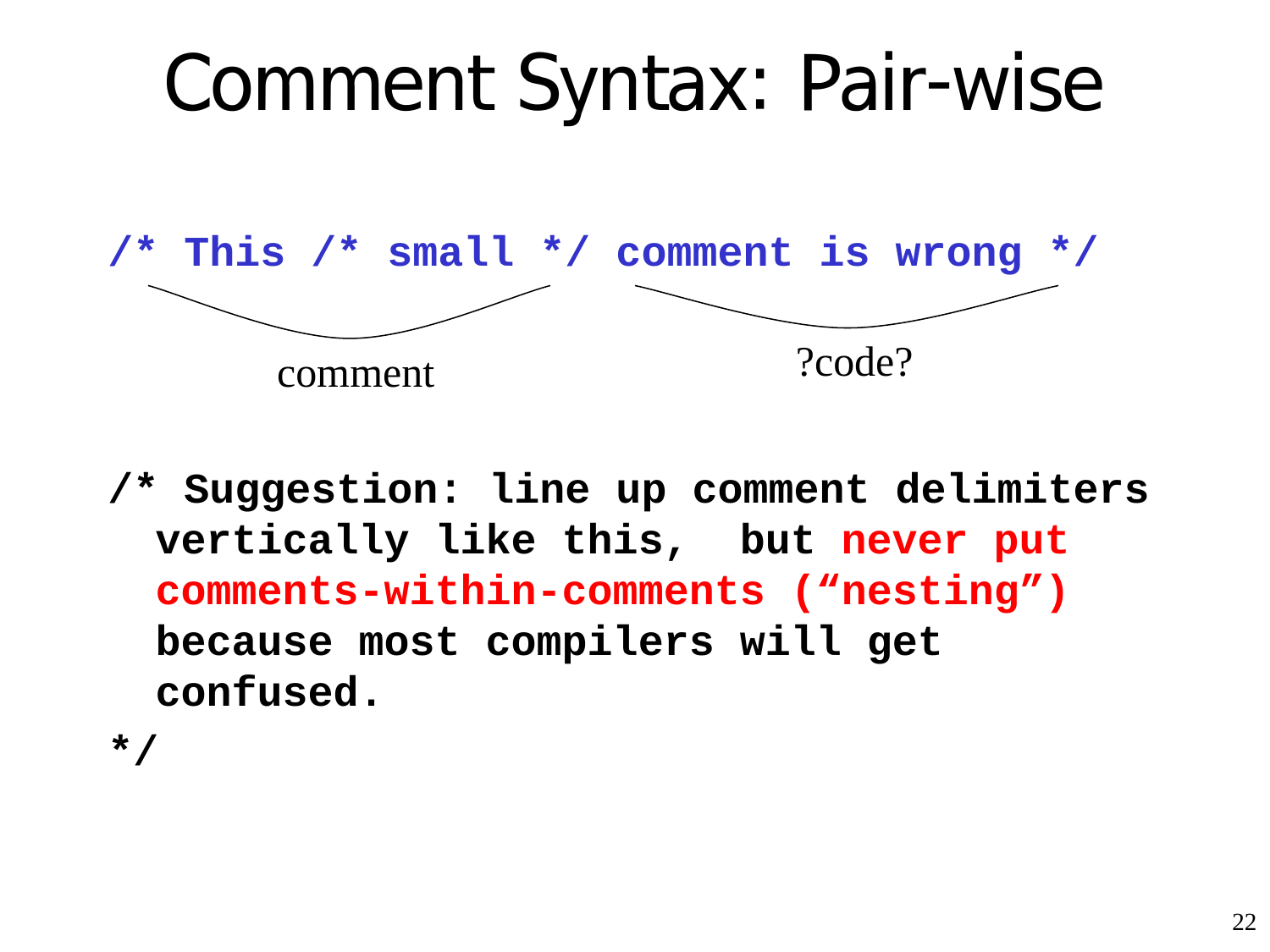

Comment Syntax: Pair-wise

/* This /* small */ comment is wrong */

/* Suggestion: line up comment delimiters vertically like this,  but never put comments-within-comments (“nesting”) because most compilers will get confused.
*/

?code?
comment
22